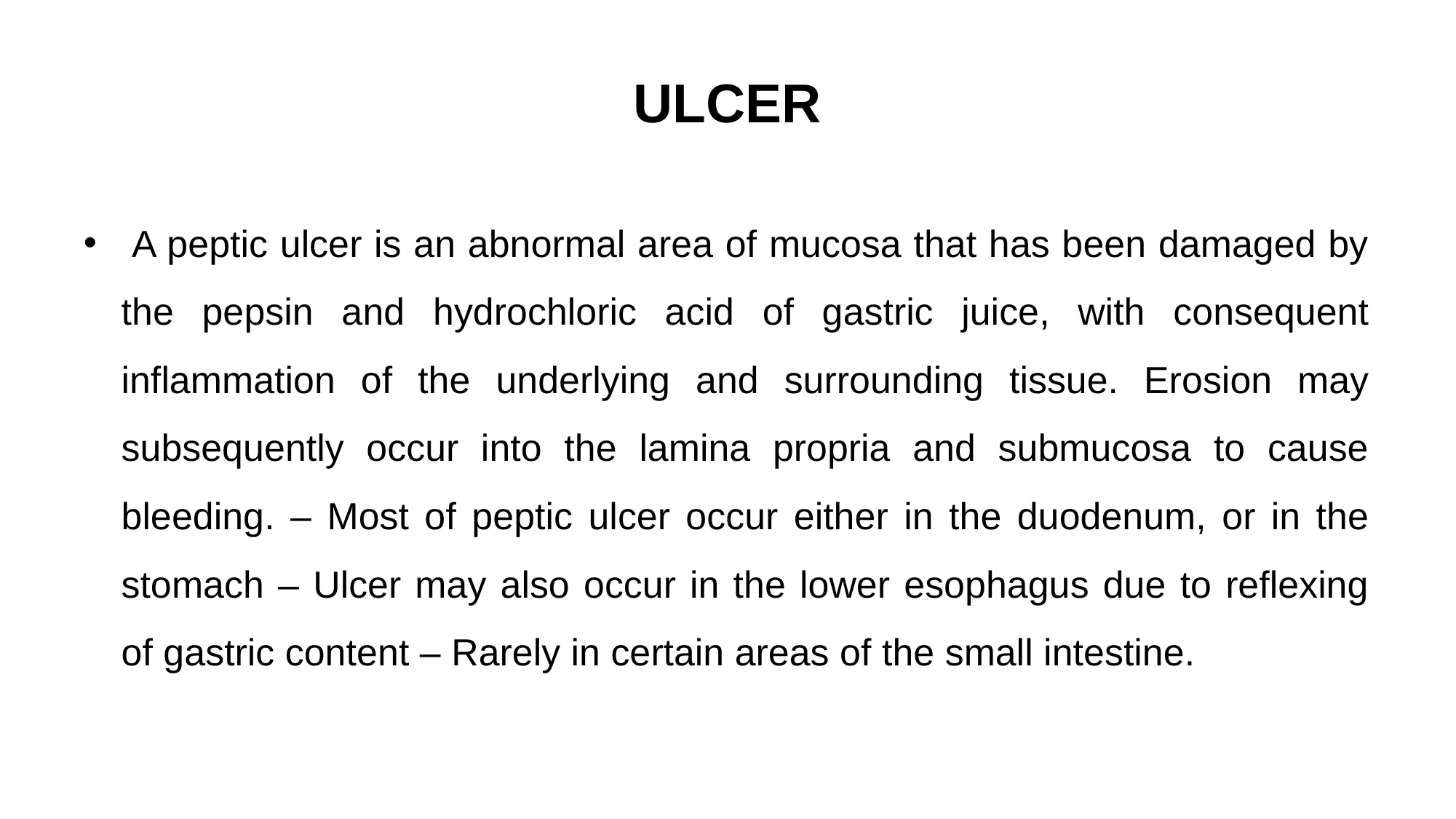

# ULCER
 A peptic ulcer is an abnormal area of mucosa that has been damaged by the pepsin and hydrochloric acid of gastric juice, with consequent inflammation of the underlying and surrounding tissue. Erosion may subsequently occur into the lamina propria and submucosa to cause bleeding. – Most of peptic ulcer occur either in the duodenum, or in the stomach – Ulcer may also occur in the lower esophagus due to reflexing of gastric content – Rarely in certain areas of the small intestine.